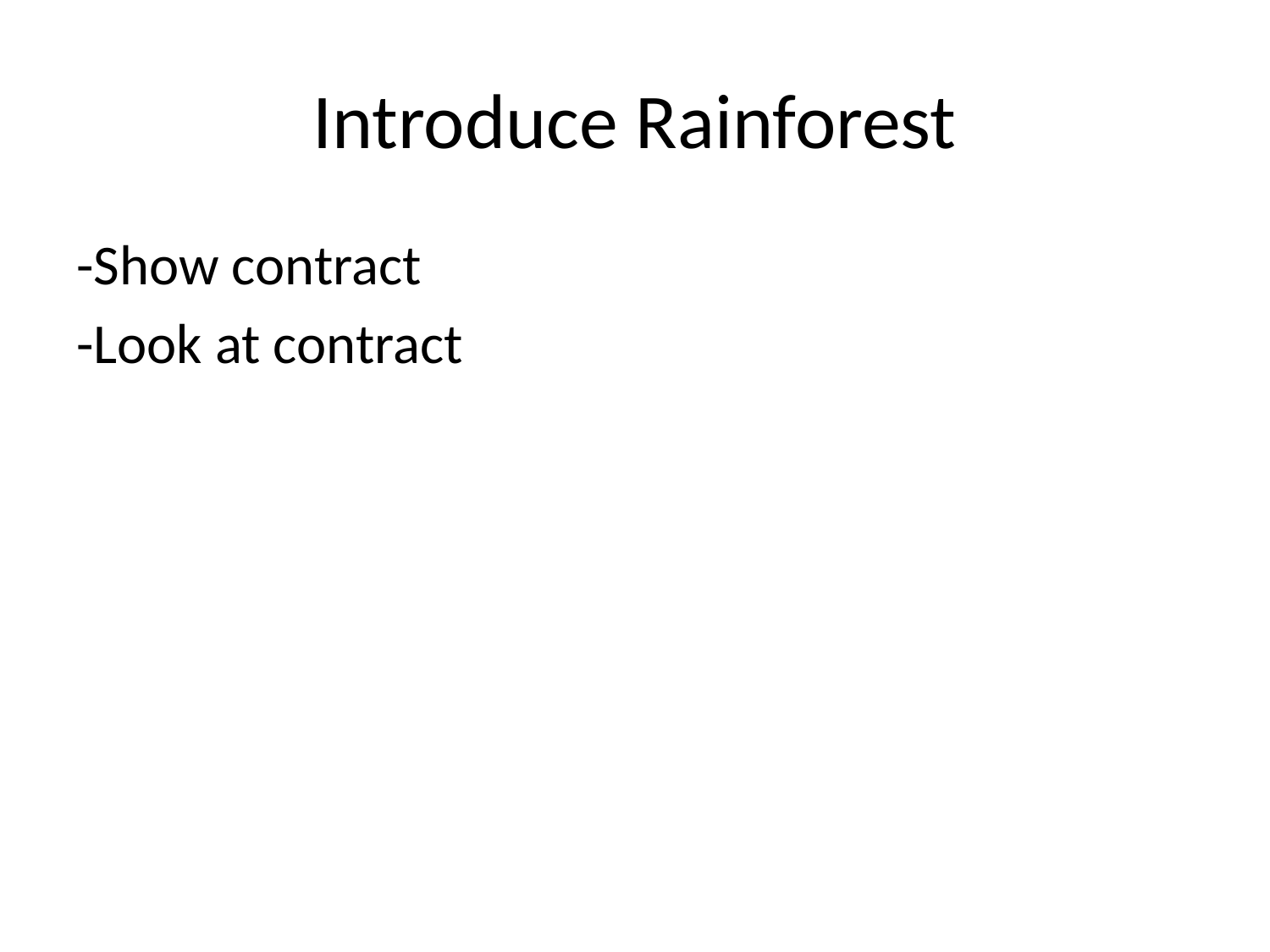

# Introduce Rainforest
-Show contract
-Look at contract